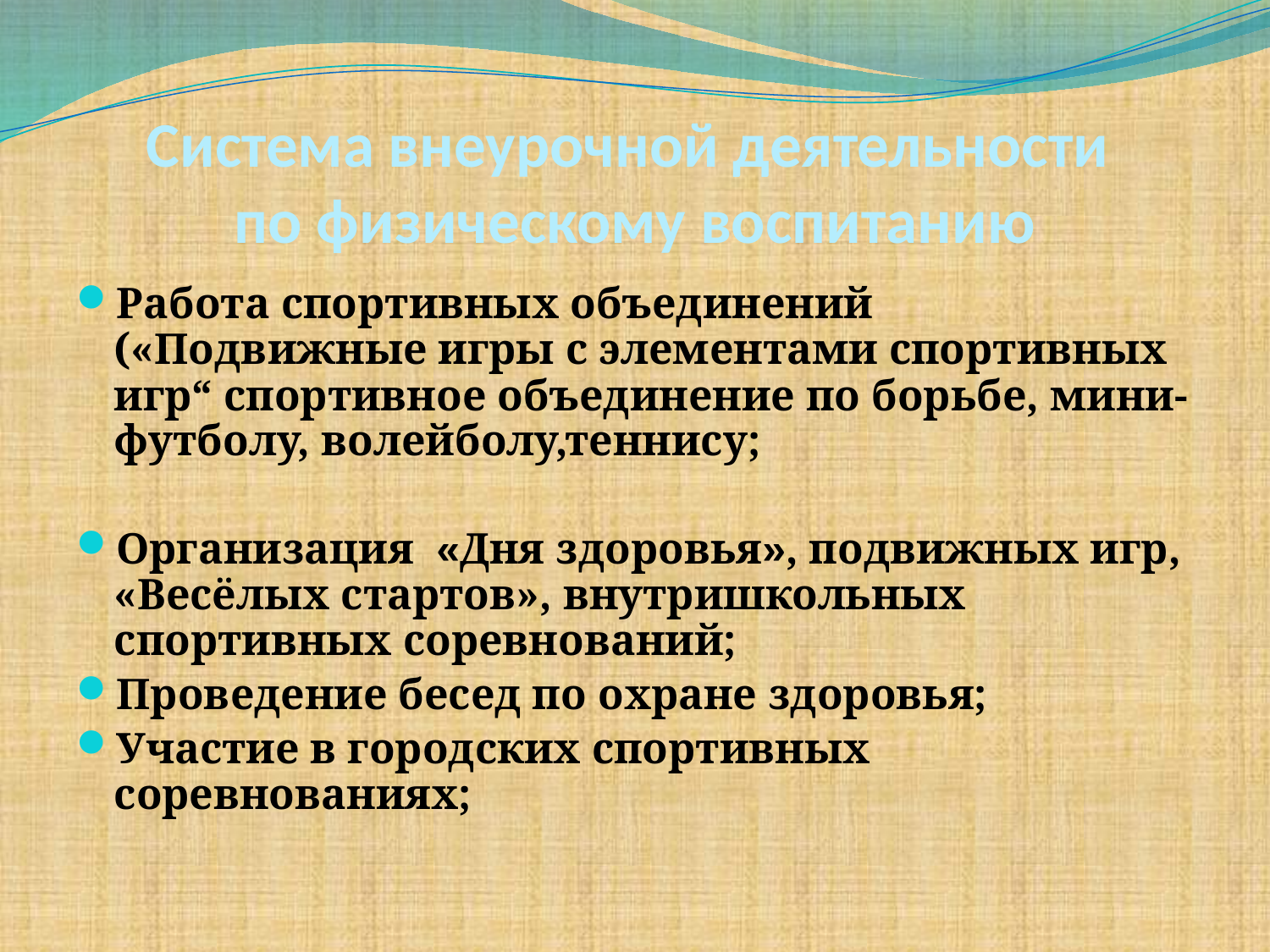

# Система внеурочной деятельности по физическому воспитанию
Работа спортивных объединений («Подвижные игры с элементами спортивных игр“ спортивное объединение по борьбе, мини-футболу, волейболу,теннису;

Организация  «Дня здоровья», подвижных игр, «Весёлых стартов», внутришкольных спортивных соревнований;
Проведение бесед по охране здоровья;
Участие в городских спортивных соревнованиях;